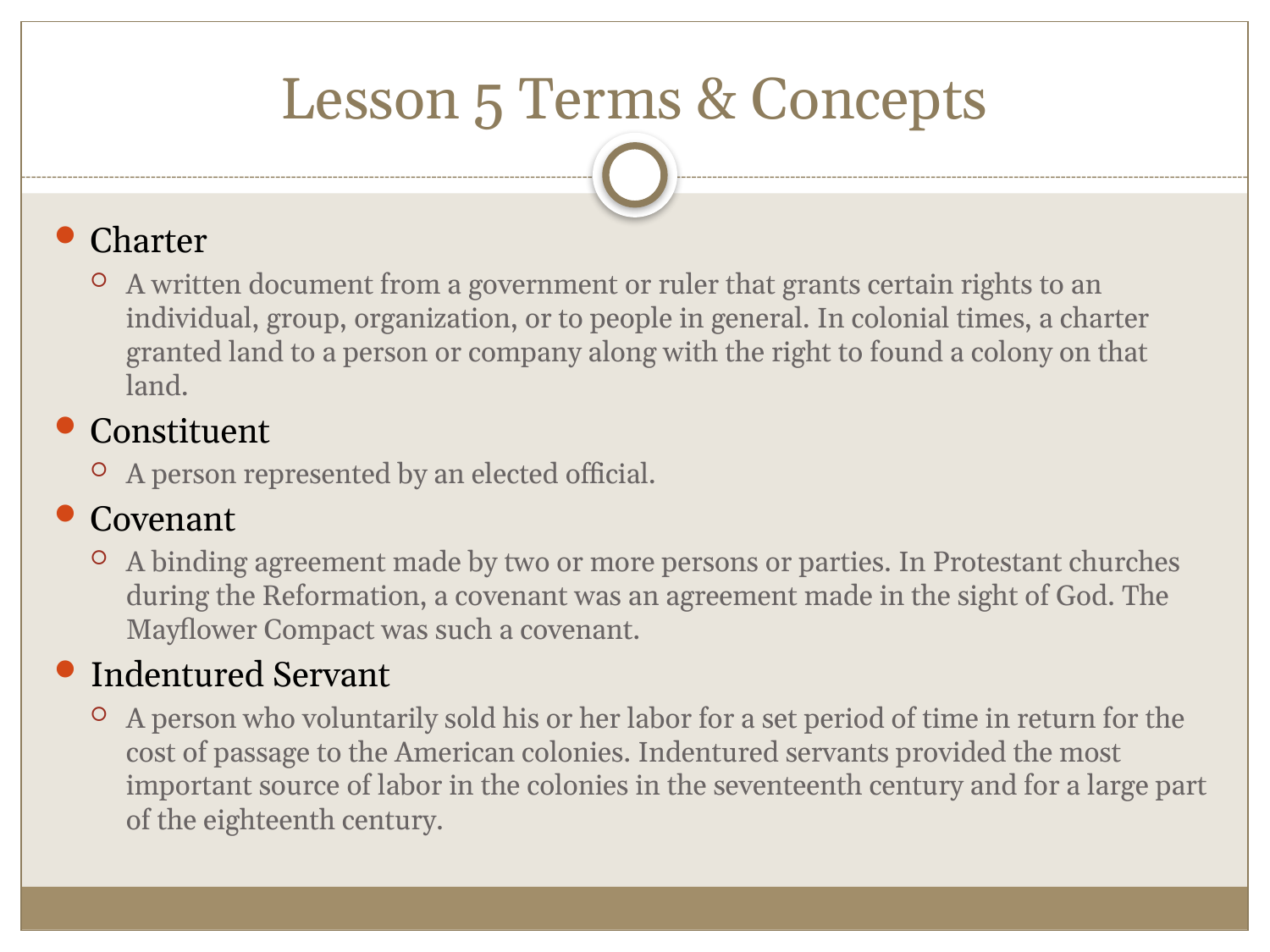

# Lesson 5 Terms & Concepts
Charter
A written document from a government or ruler that grants certain rights to an individual, group, organization, or to people in general. In colonial times, a charter granted land to a person or company along with the right to found a colony on that land.
Constituent
A person represented by an elected official.
Covenant
A binding agreement made by two or more persons or parties. In Protestant churches during the Reformation, a covenant was an agreement made in the sight of God. The Mayflower Compact was such a covenant.
Indentured Servant
A person who voluntarily sold his or her labor for a set period of time in return for the cost of passage to the American colonies. Indentured servants provided the most important source of labor in the colonies in the seventeenth century and for a large part of the eighteenth century.